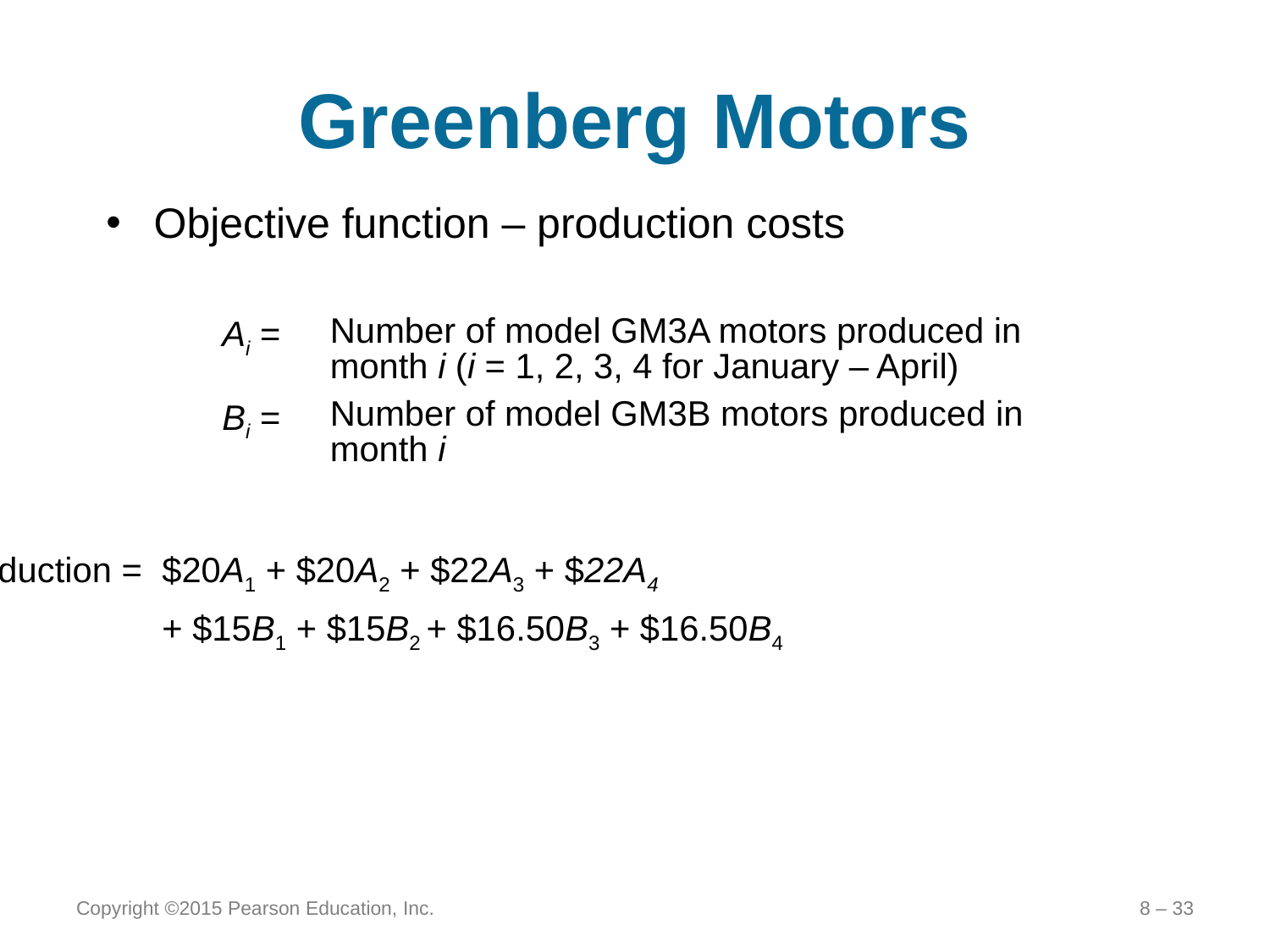

# Greenberg Motors
Objective function – production costs
| Ai = | Number of model GM3A motors produced in month i (i = 1, 2, 3, 4 for January – April) |
| --- | --- |
| Bi = | Number of model GM3B motors produced in month i |
Cost of production =	$20A1 + $20A2 + $22A3 + $22A4
	+ $15B1 + $15B2 + $16.50B3 + $16.50B4
Copyright ©2015 Pearson Education, Inc.
8 – 33